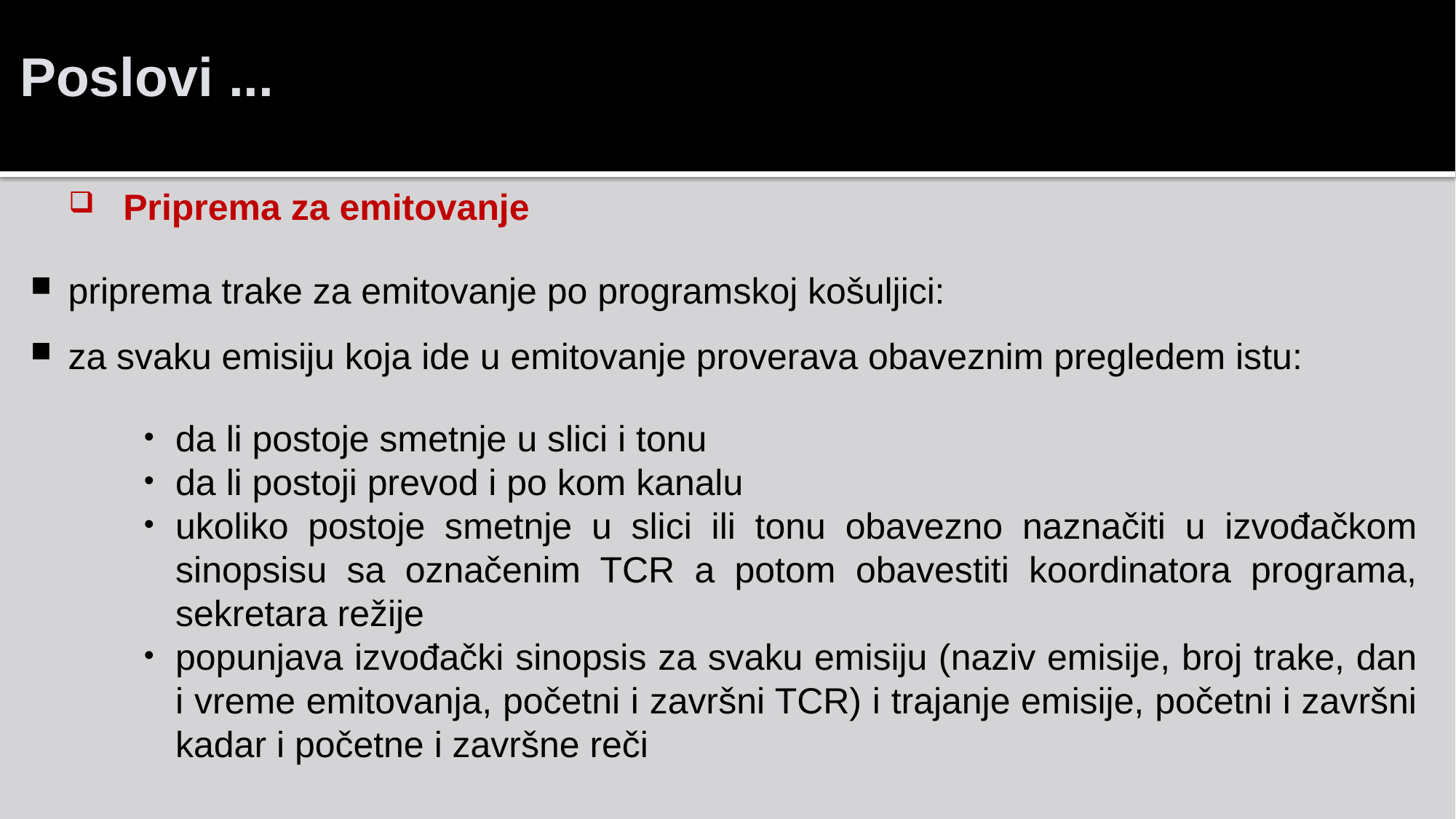

Poslovi ...
Priprema za emitovanje

priprema trake za emitovanje po programskoj košuljici:
za svaku emisiju koja ide u emitovanje proverava obaveznim pregledem istu:

da li postoje smetnje u slici i tonu
da li postoji prevod i po kom kanalu
ukoliko postoje smetnje u slici ili tonu obavezno naznačiti u izvođačkom sinopsisu sa označenim TCR a potom obavestiti koordinatora programa, sekretara režije
popunjava izvođački sinopsis za svaku emisiju (naziv emisije, broj trake, dan i vreme emitovanja, početni i završni TCR) i trajanje emisije, početni i završni kadar i početne i završne reči